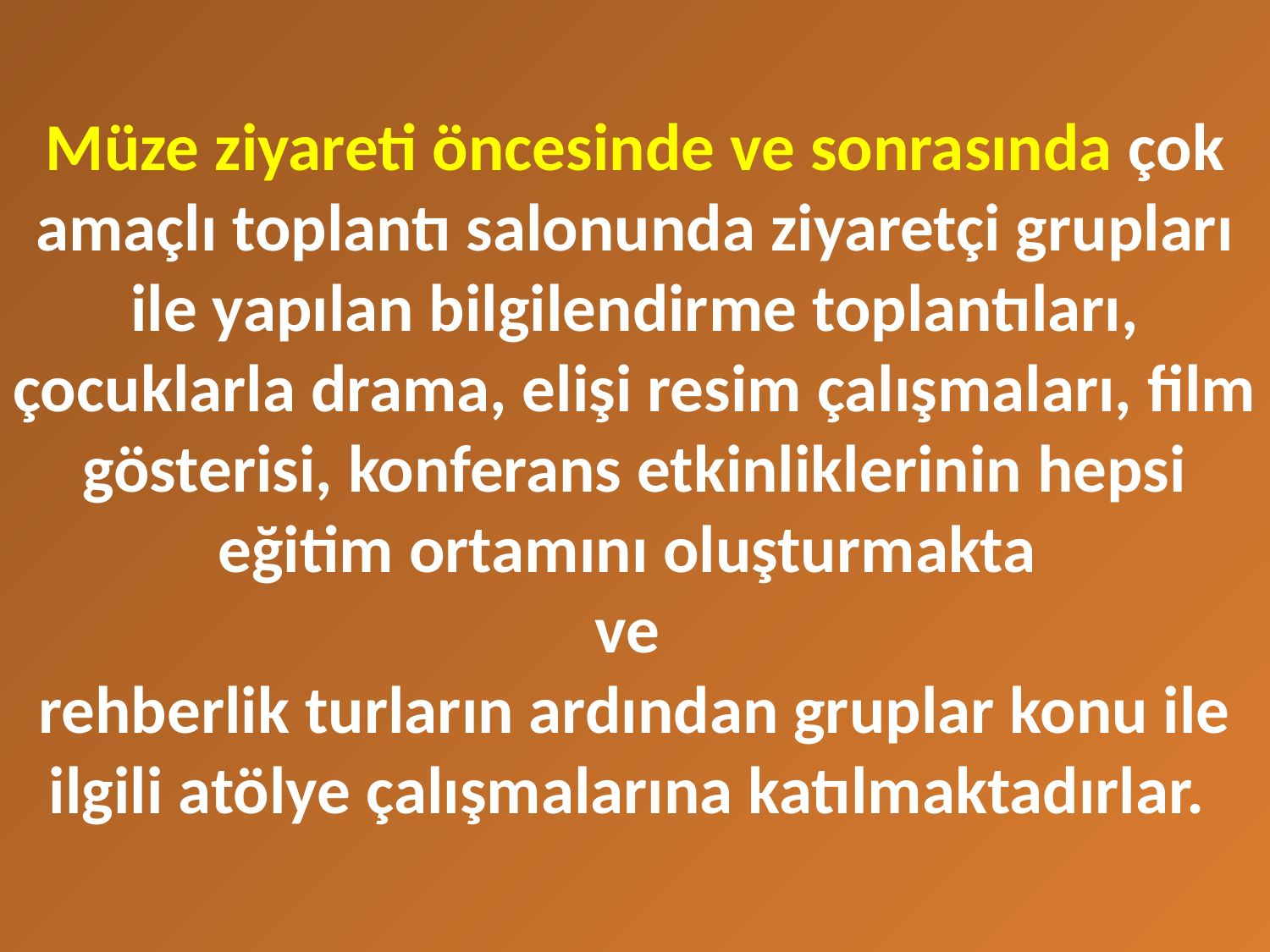

# Müze ziyareti öncesinde ve sonrasında çok amaçlı toplantı salonunda ziyaretçi grupları ile yapılan bilgilendirme toplantıları, çocuklarla drama, elişi resim çalışmaları, film gösterisi, konferans etkinliklerinin hepsi eğitim ortamını oluşturmakta ve rehberlik turların ardından gruplar konu ile ilgili atölye çalışmalarına katılmaktadırlar.